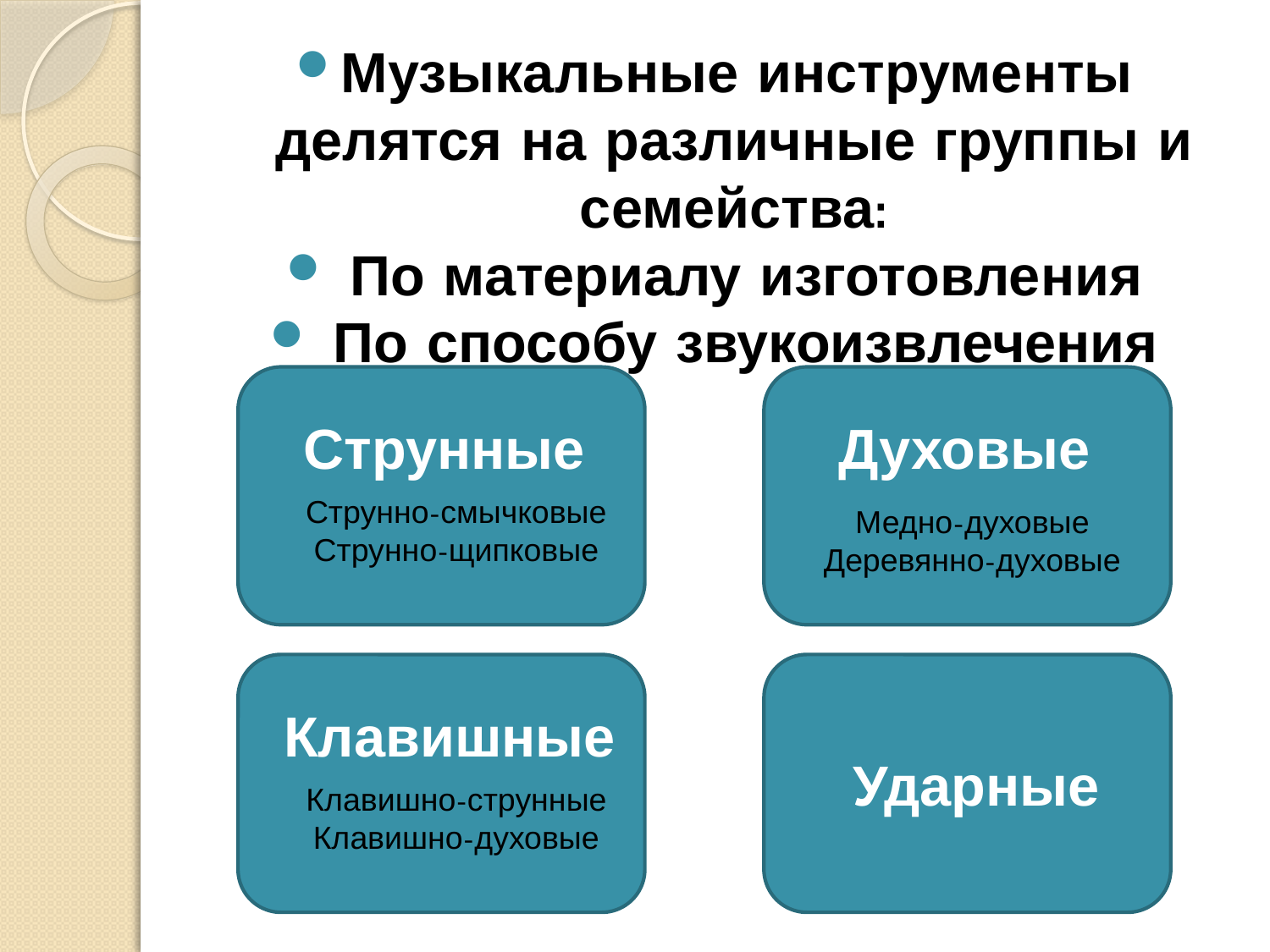

Музыкальные инструменты делятся на различные группы и семейства:
 По материалу изготовления
 По способу звукоизвлечения

Струнные
Духовые
Струнно-смычковые
Струнно-щипковые
Медно-духовые
Деревянно-духовые

Клавишные
Ударные
Клавишно-струнные
Клавишно-духовые